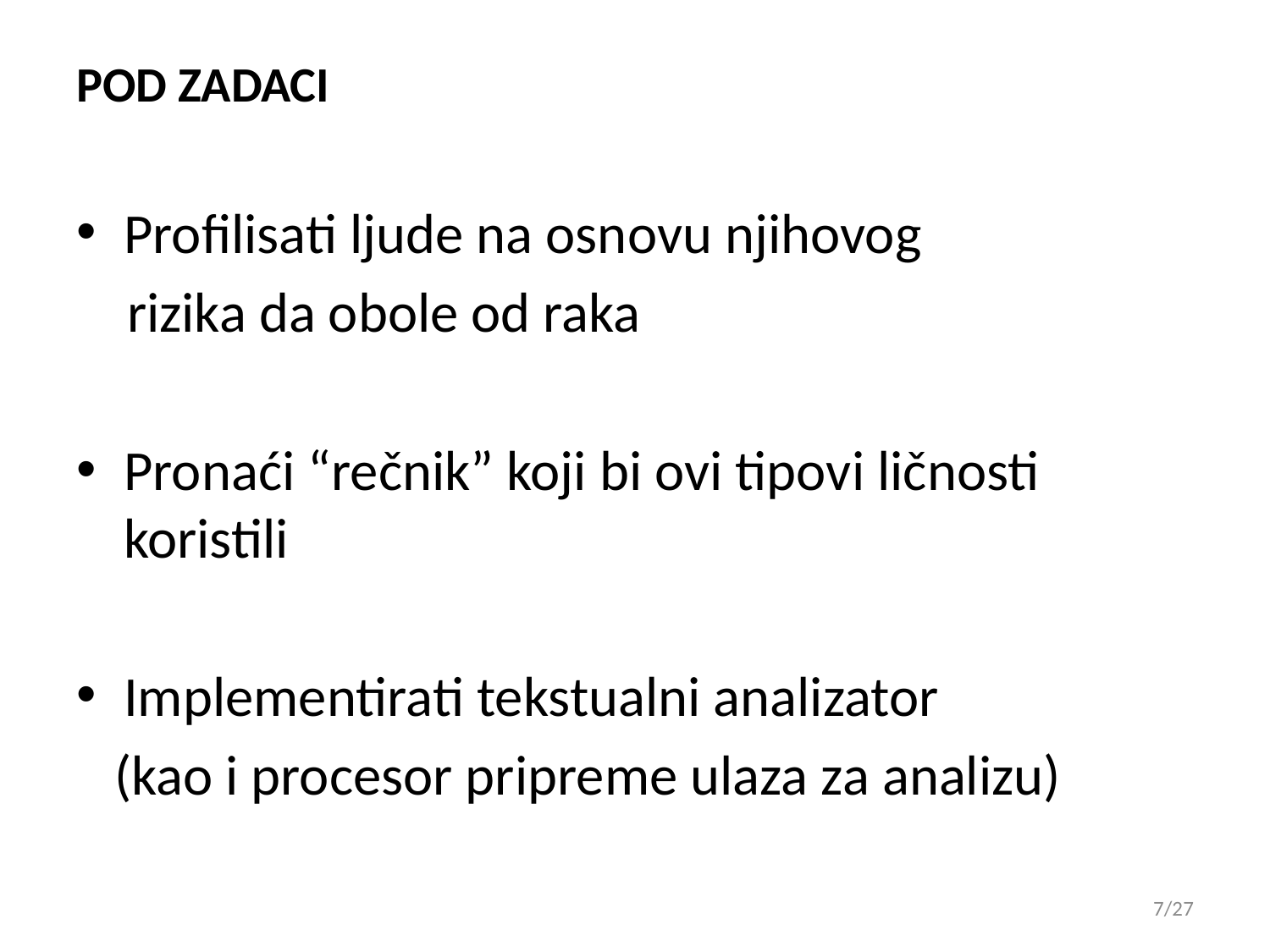

# POD ZADACI
Profilisati ljude na osnovu njihovog
    rizika da obole od raka

Pronaći “rečnik” koji bi ovi tipovi ličnosti koristili

Implementirati tekstualni analizator
   (kao i procesor pripreme ulaza za analizu)
7/27